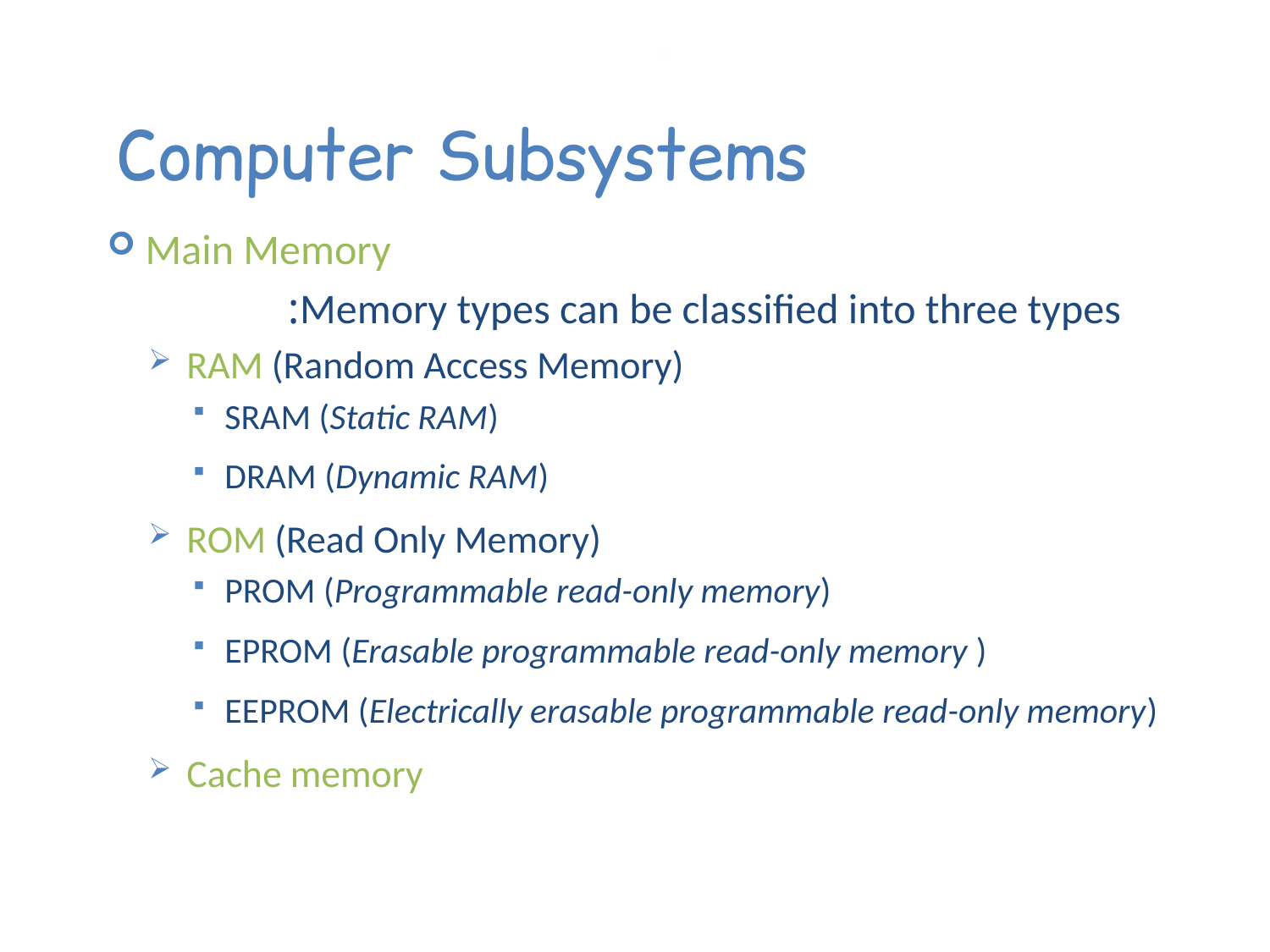

14
# Computer Subsystems
Main Memory
Memory types can be classified into three types:
RAM (Random Access Memory)
SRAM (Static RAM)
DRAM (Dynamic RAM)
ROM (Read Only Memory)
PROM (Programmable read-only memory)
EPROM (Erasable programmable read-only memory )
EEPROM (Electrically erasable programmable read-only memory)
Cache memory